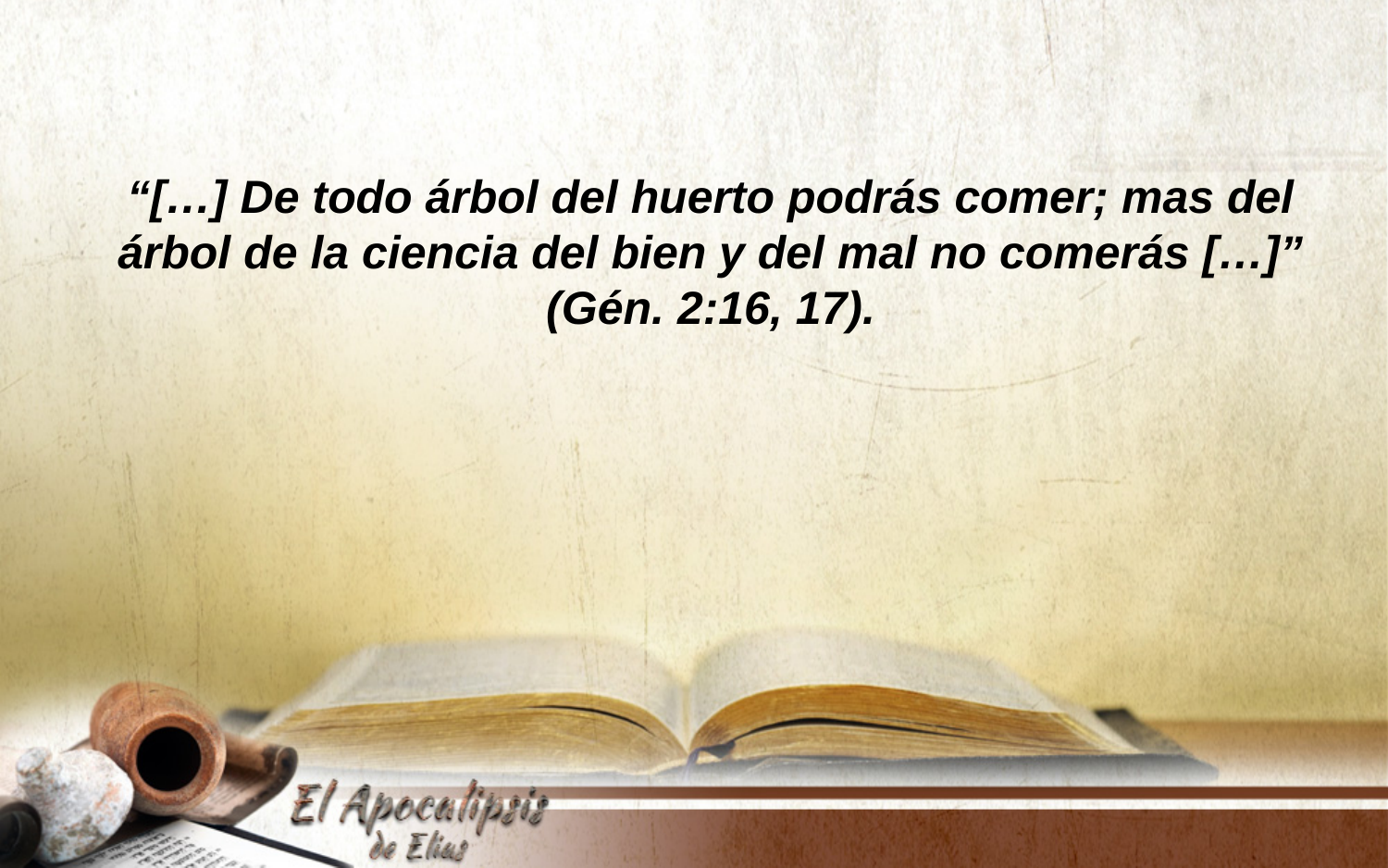

“[…] De todo árbol del huerto podrás comer; mas del árbol de la ciencia del bien y del mal no comerás […]” (Gén. 2:16, 17).